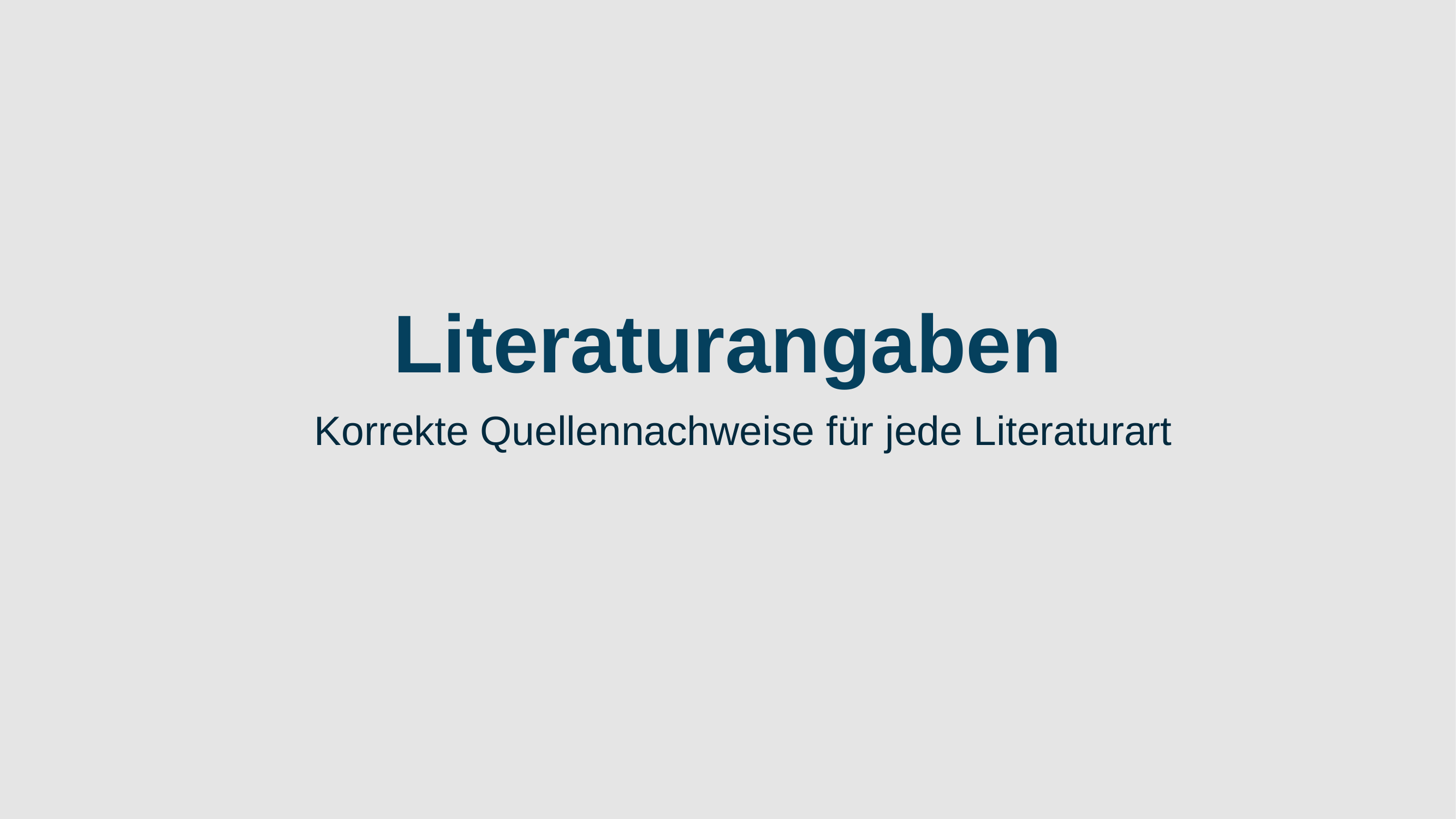

# Literaturangaben
Korrekte Quellennachweise für jede Literaturart